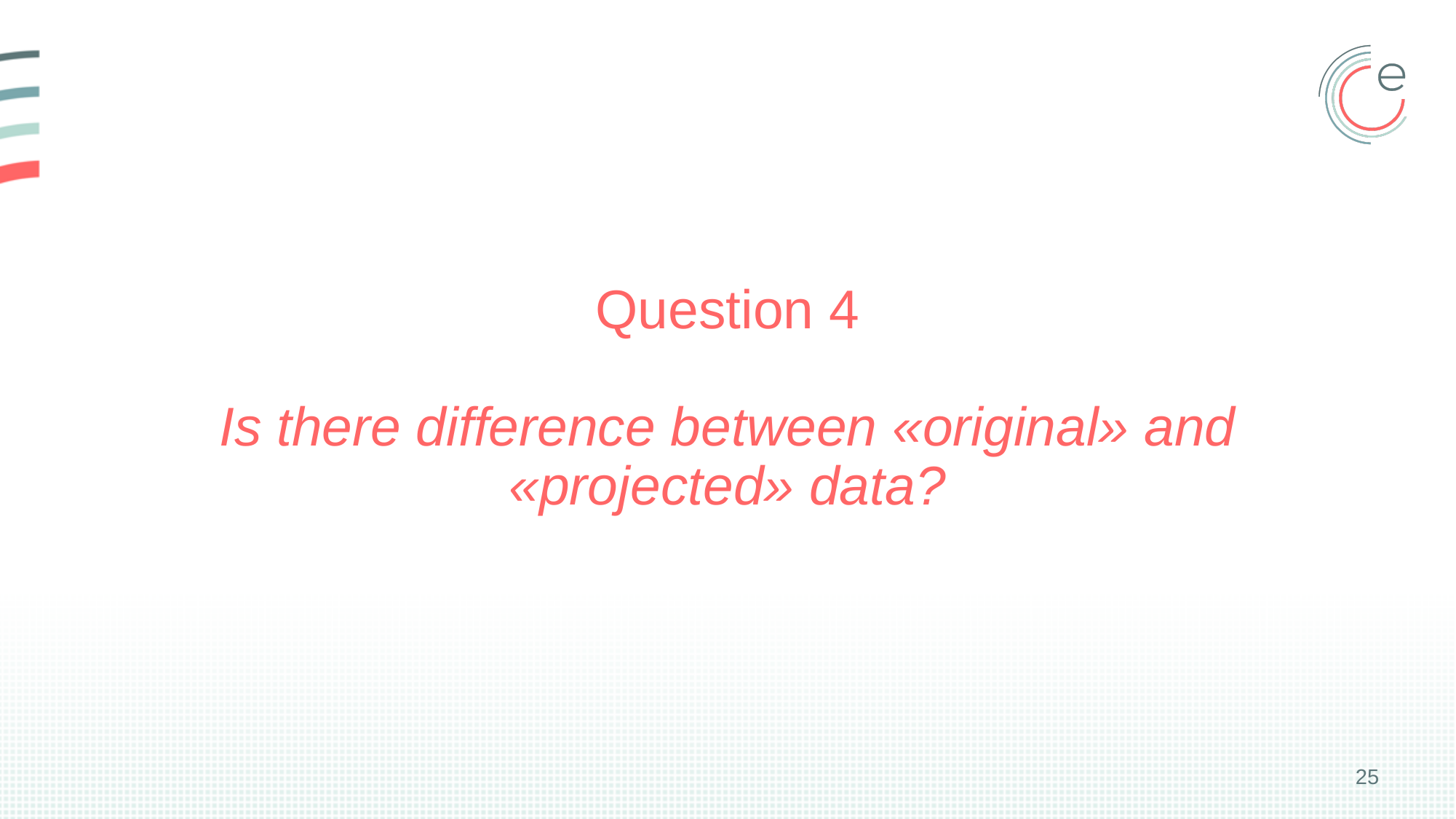

# Question 4 Is there difference between «original» and «projected» data?